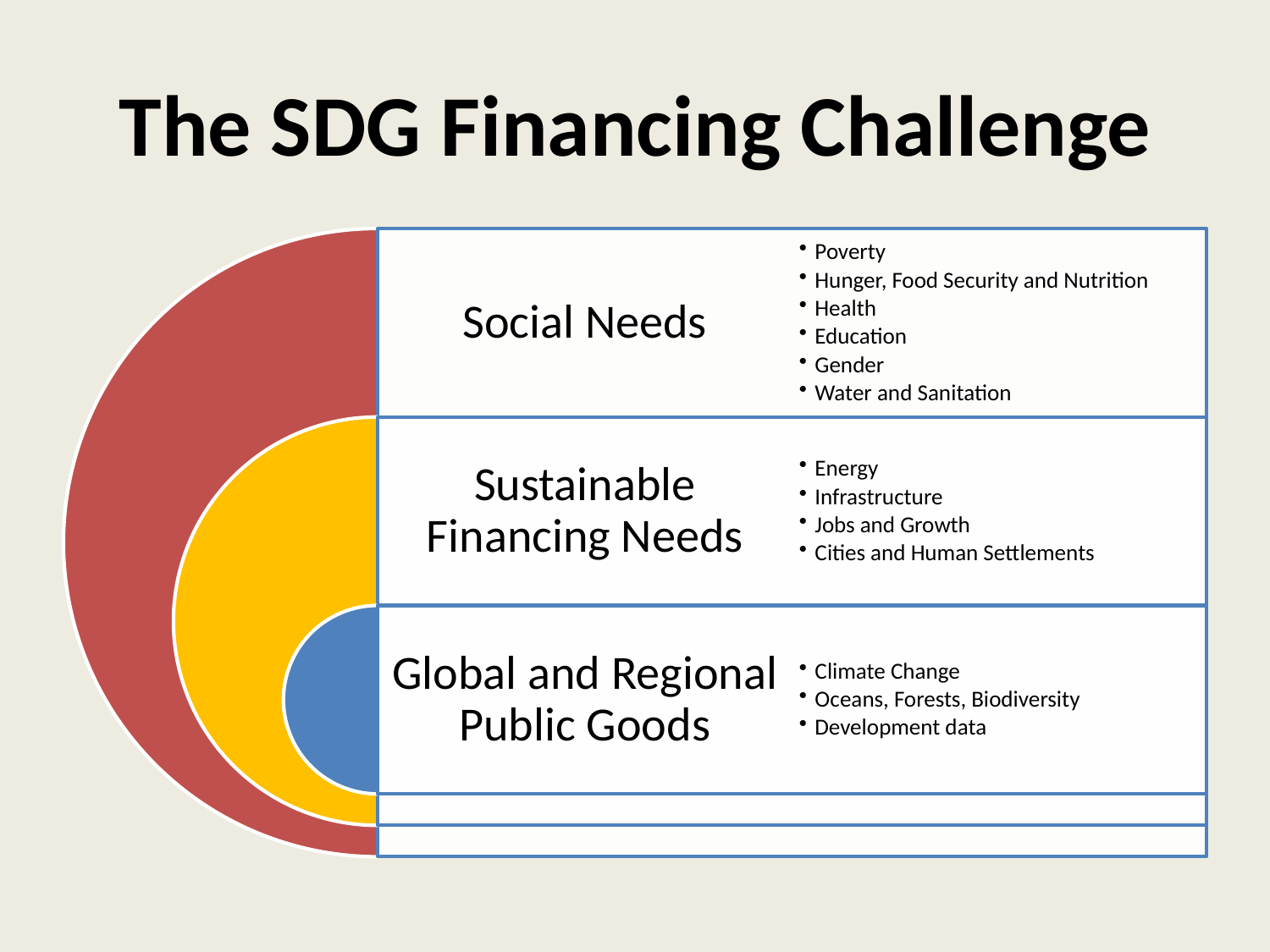

# The SDG Financing Challenge
Social Needs
Sustainable Financing Needs
Global and Regional Public Goods
Poverty
Hunger, Food Security and Nutrition
Health
Education
Gender
Water and Sanitation
Energy
Infrastructure
Jobs and Growth
Cities and Human Settlements
Climate Change
Oceans, Forests, Biodiversity
Development data